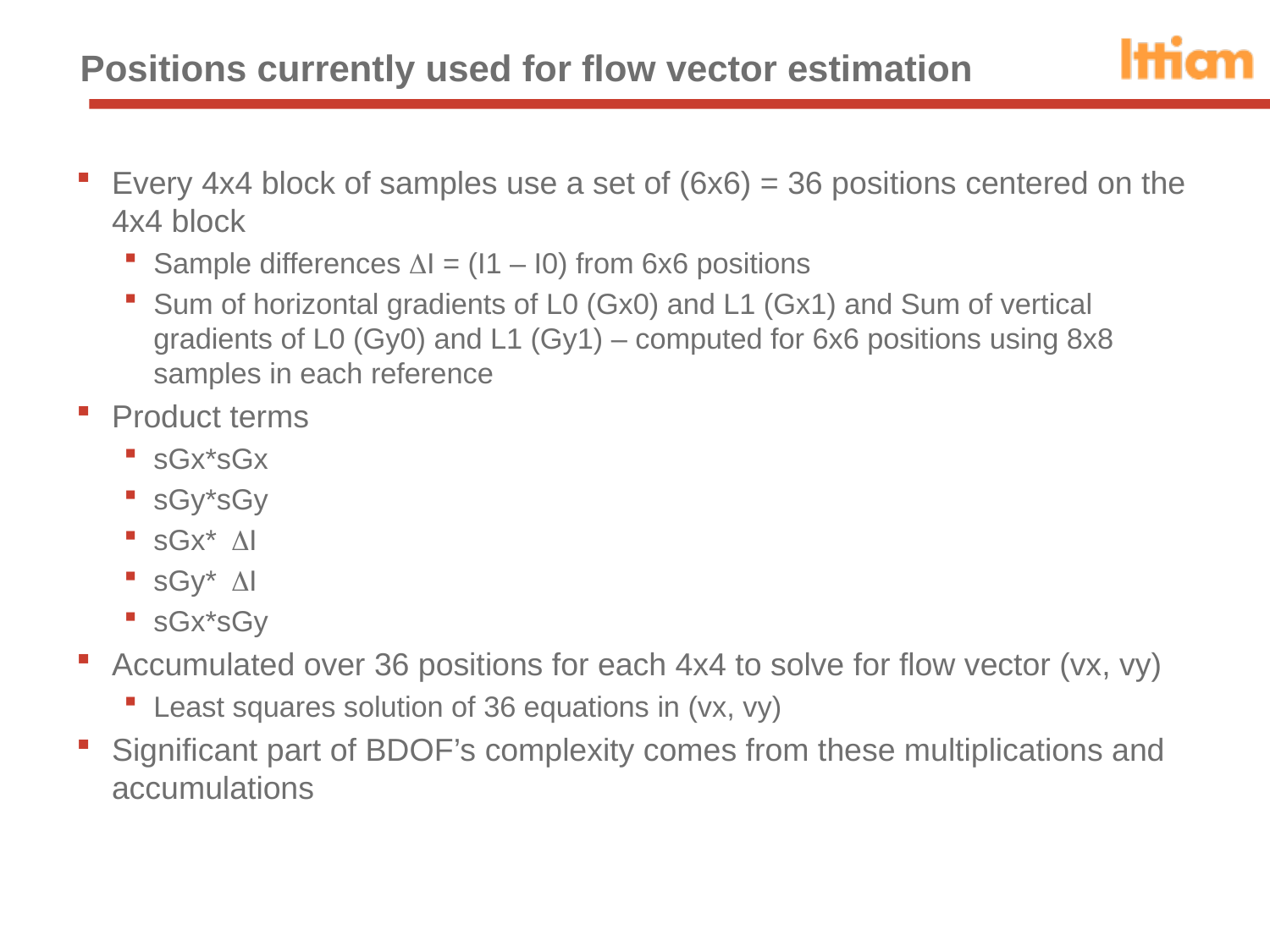

# Positions currently used for flow vector estimation
Every 4x4 block of samples use a set of (6x6) = 36 positions centered on the 4x4 block
Sample differences ΔI = (I1 – I0) from 6x6 positions
Sum of horizontal gradients of L0 (Gx0) and L1 (Gx1) and Sum of vertical gradients of L0 (Gy0) and L1 (Gy1) – computed for 6x6 positions using 8x8 samples in each reference
Product terms
sGx*sGx
sGy*sGy
sGx* ΔI
sGy* ΔI
sGx*sGy
Accumulated over 36 positions for each 4x4 to solve for flow vector (vx, vy)
Least squares solution of 36 equations in (vx, vy)
Significant part of BDOF’s complexity comes from these multiplications and accumulations